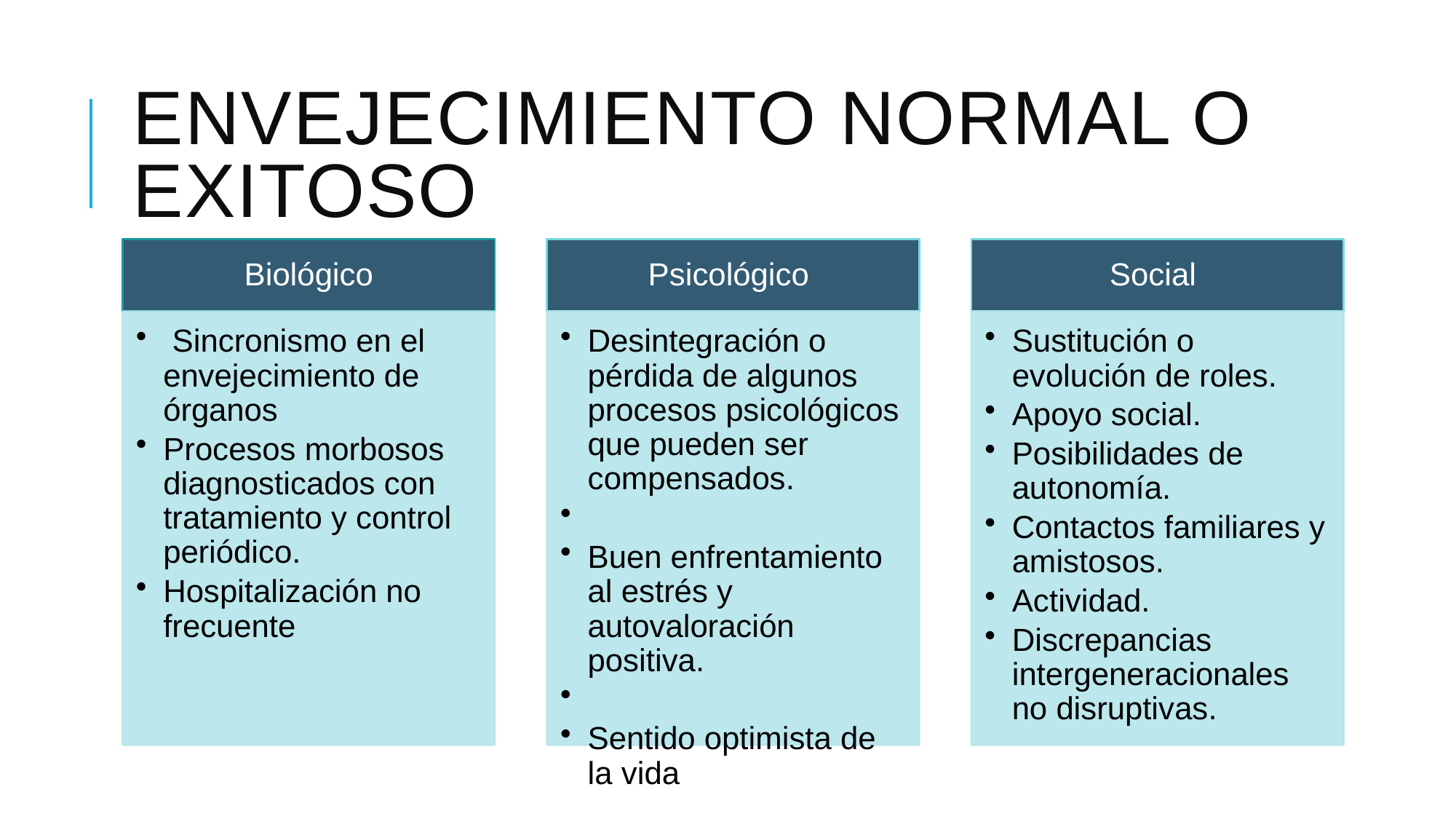

# ENVEJECIMIENTO NORMAL O EXITOSO
Biológico
 Sincronismo en el envejecimiento de órganos
Procesos morbosos diagnosticados con tratamiento y control periódico.
Hospitalización no frecuente
Psicológico
Desintegración o pérdida de algunos procesos psicológicos que pueden ser compensados.

Buen enfrentamiento al estrés y autovaloración positiva.

Sentido optimista de la vida
Social
Sustitución o evolución de roles.
Apoyo social.
Posibilidades de autonomía.
Contactos familiares y amistosos.
Actividad.
Discrepancias intergeneracionales no disruptivas.